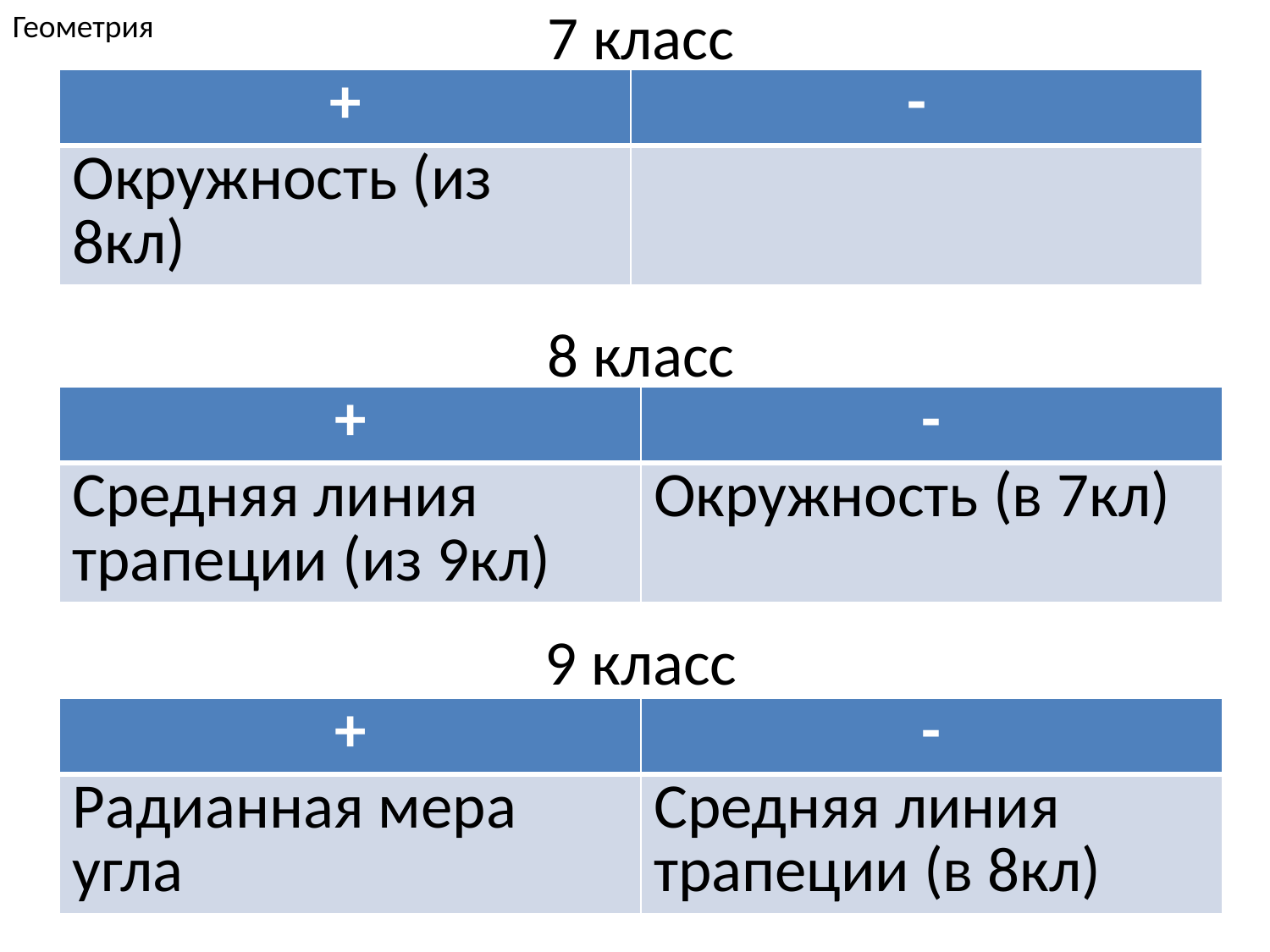

Геометрия
# 7 класс
| + | - |
| --- | --- |
| Окружность (из 8кл) |  |
8 класс
| + | - |
| --- | --- |
| Средняя линия трапеции (из 9кл) | Окружность (в 7кл) |
9 класс
| + | - |
| --- | --- |
| Радианная мера угла | Средняя линия трапеции (в 8кл) |